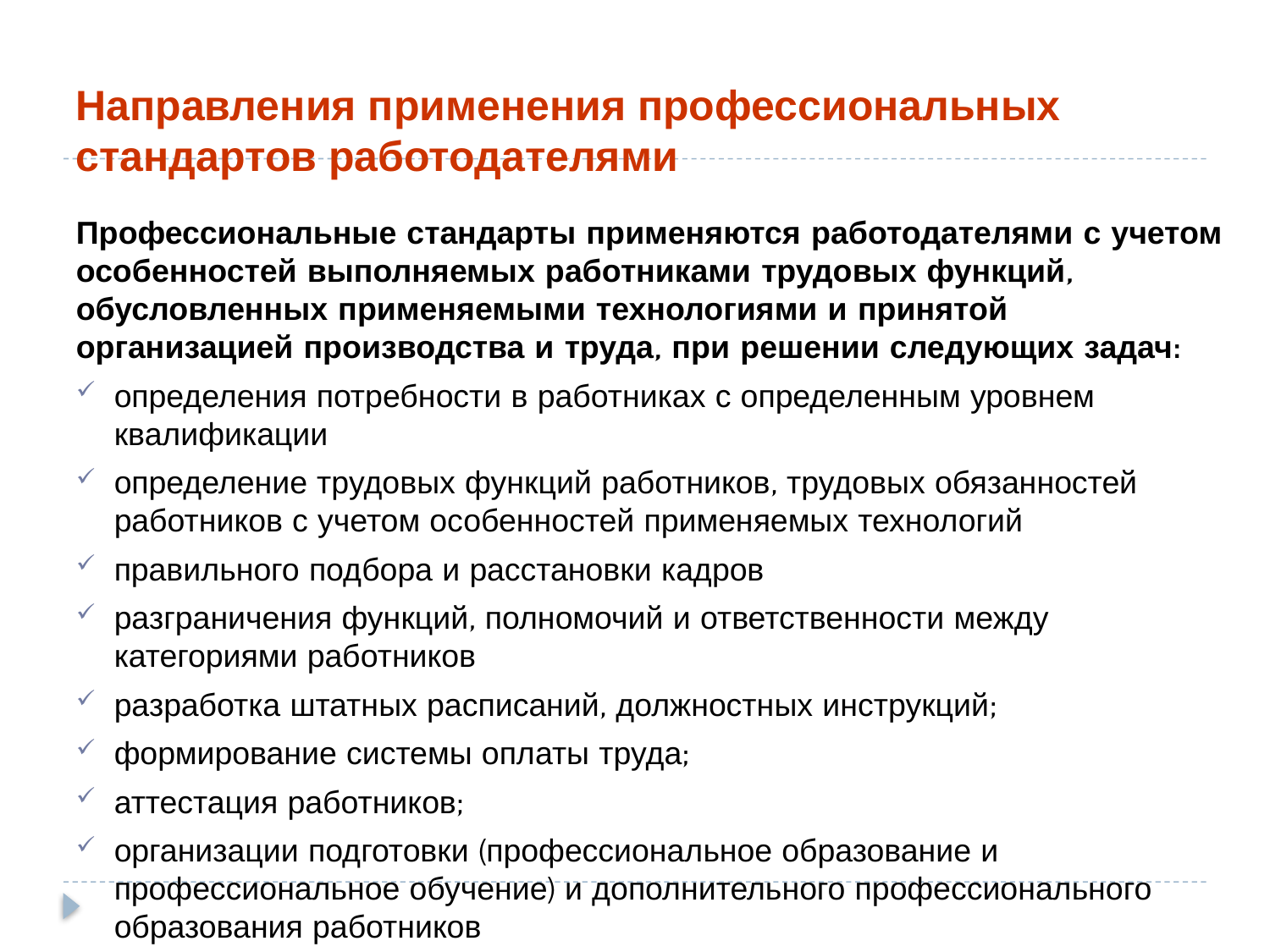

# Направления применения профессиональных стандартов работодателями
Профессиональные стандарты применяются работодателями с учетом особенностей выполняемых работниками трудовых функций, обусловленных применяемыми технологиями и принятой организацией производства и труда, при решении следующих задач:
определения потребности в работниках с определенным уровнем квалификации
определение трудовых функций работников, трудовых обязанностей работников с учетом особенностей применяемых технологий
правильного подбора и расстановки кадров
разграничения функций, полномочий и ответственности между категориями работников
разработка штатных расписаний, должностных инструкций;
формирование системы оплаты труда;
аттестация работников;
организации подготовки (профессиональное образование и профессиональное обучение) и дополнительного профессионального образования работников